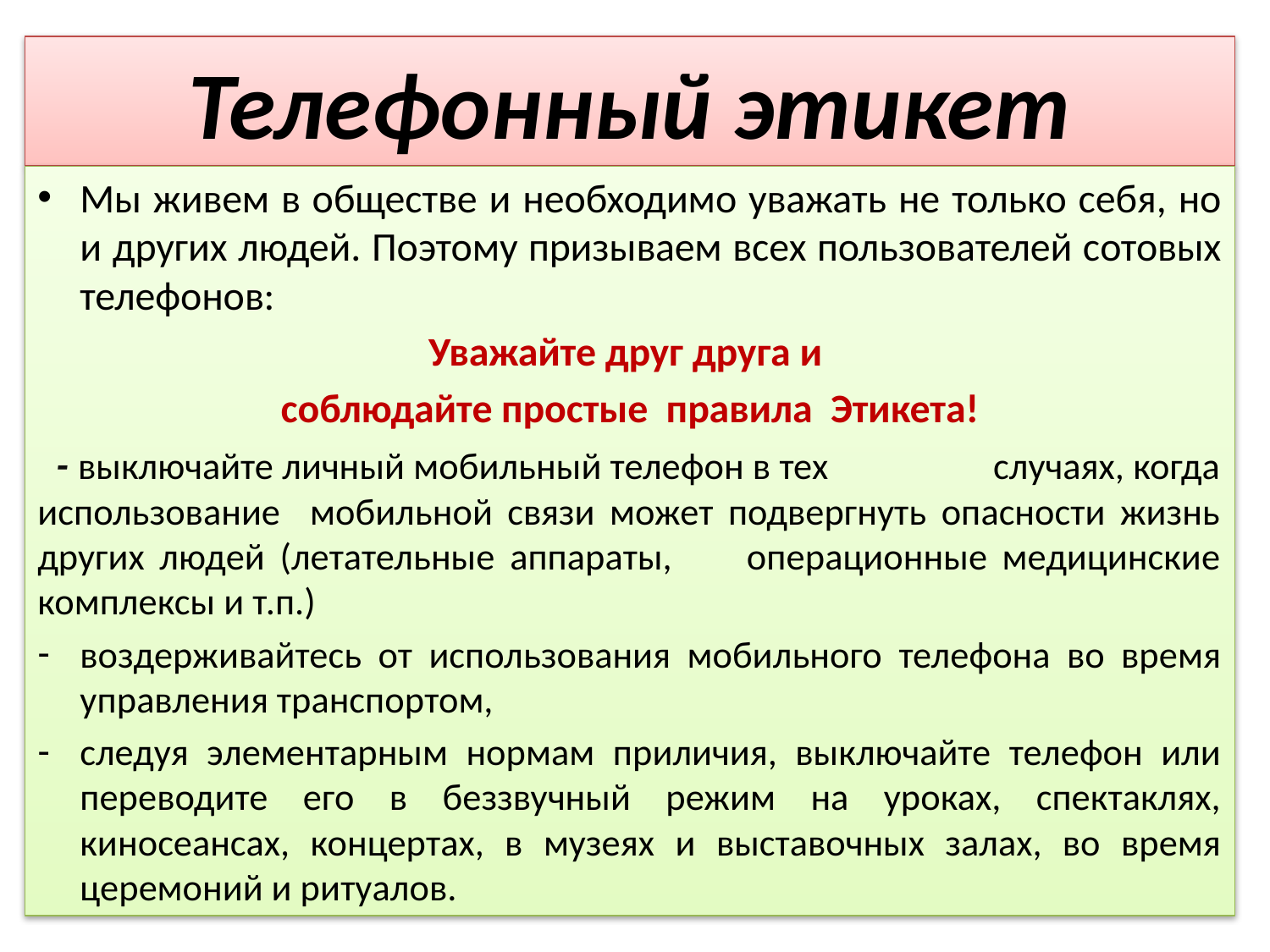

# Телефонный этикет
Мы живем в обществе и необходимо уважать не только себя, но и других людей. Поэтому призываем всех пользователей сотовых телефонов:
Уважайте друг друга и
соблюдайте простые  правила  Этикета!
  - выключайте личный мобильный телефон в тех                   случаях, когда использование  мобильной связи может подвергнуть опасности жизнь других людей (летательные аппараты,     операционные медицинские комплексы и т.п.)
воздерживайтесь от использования мобильного телефона во время управления транспортом,
следуя элементарным нормам приличия, выключайте телефон или переводите его в беззвучный режим на уроках, спектаклях, киносеансах, концертах, в музеях и выставочных залах, во время церемоний и ритуалов.